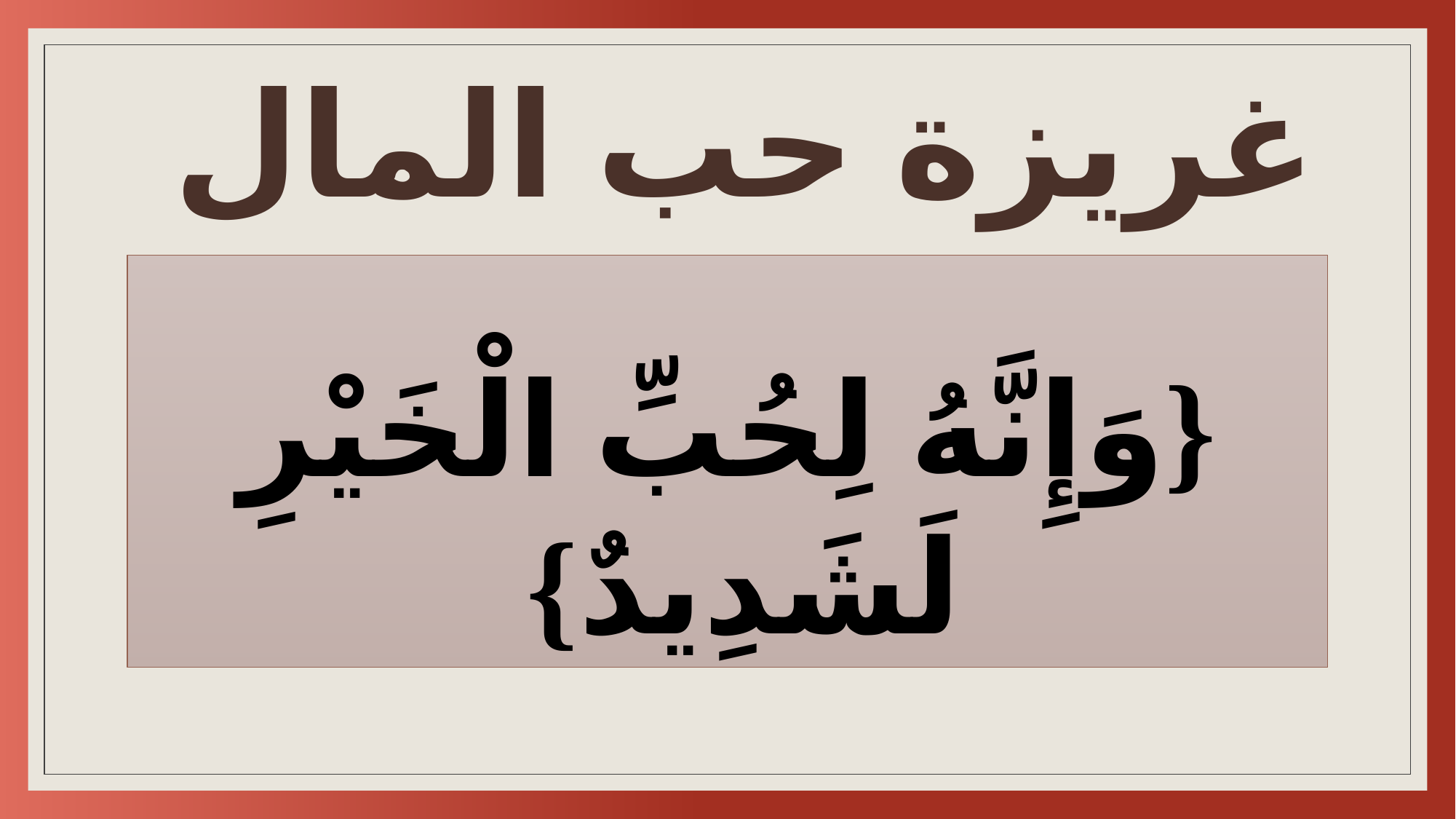

# غريزة حب المال

{وَإِنَّهُ لِحُبِّ الْخَيْرِ لَشَدِيدٌ}